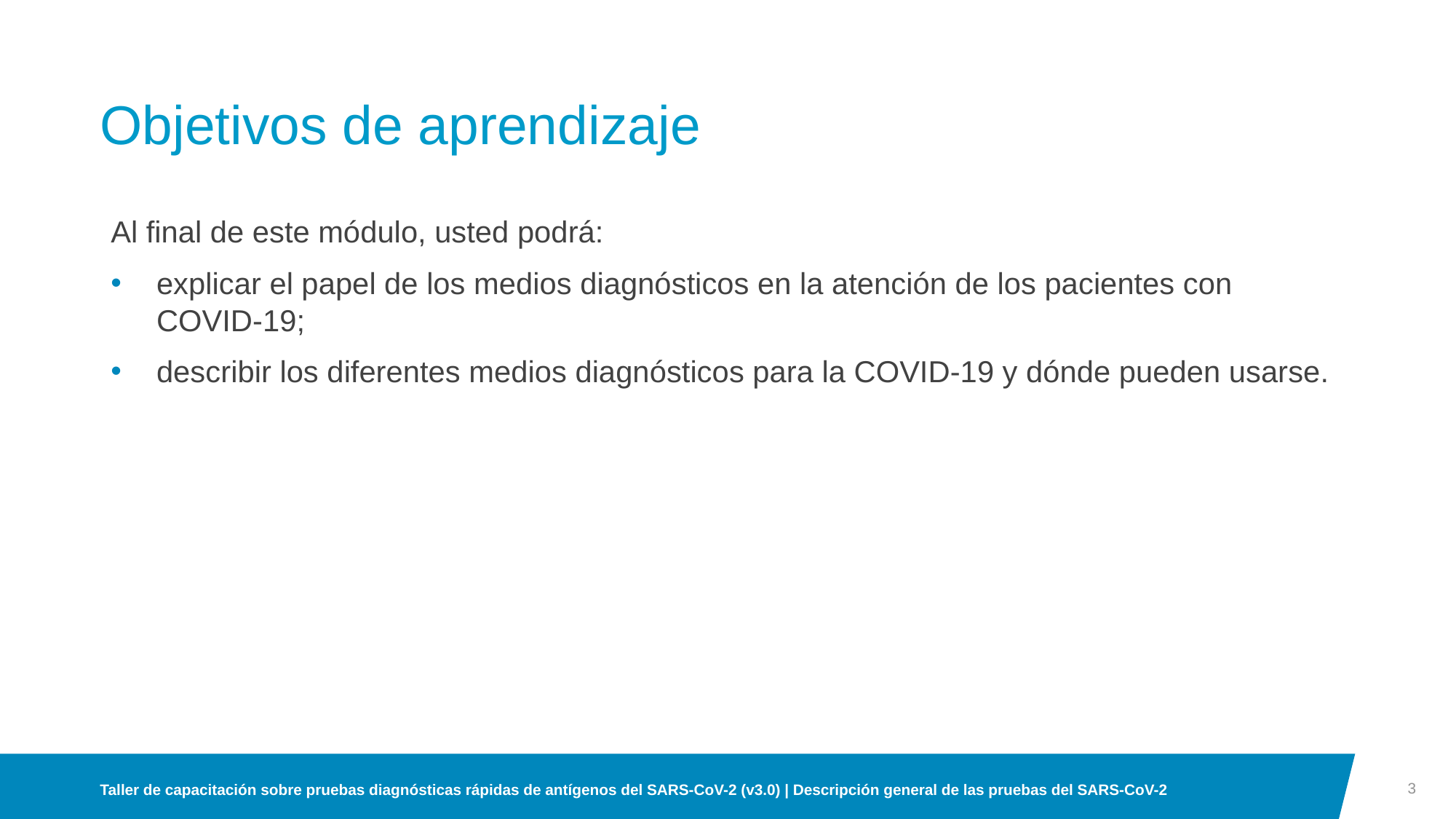

# Objetivos de aprendizaje
Al final de este módulo, usted podrá:
explicar el papel de los medios diagnósticos en la atención de los pacientes con
COVID-19;
describir los diferentes medios diagnósticos para la COVID-19 y dónde pueden usarse.

3
Taller de capacitación sobre pruebas diagnósticas rápidas de antígenos del SARS-CoV-2 (v3.0) | Descripción general de las pruebas del SARS-CoV-2